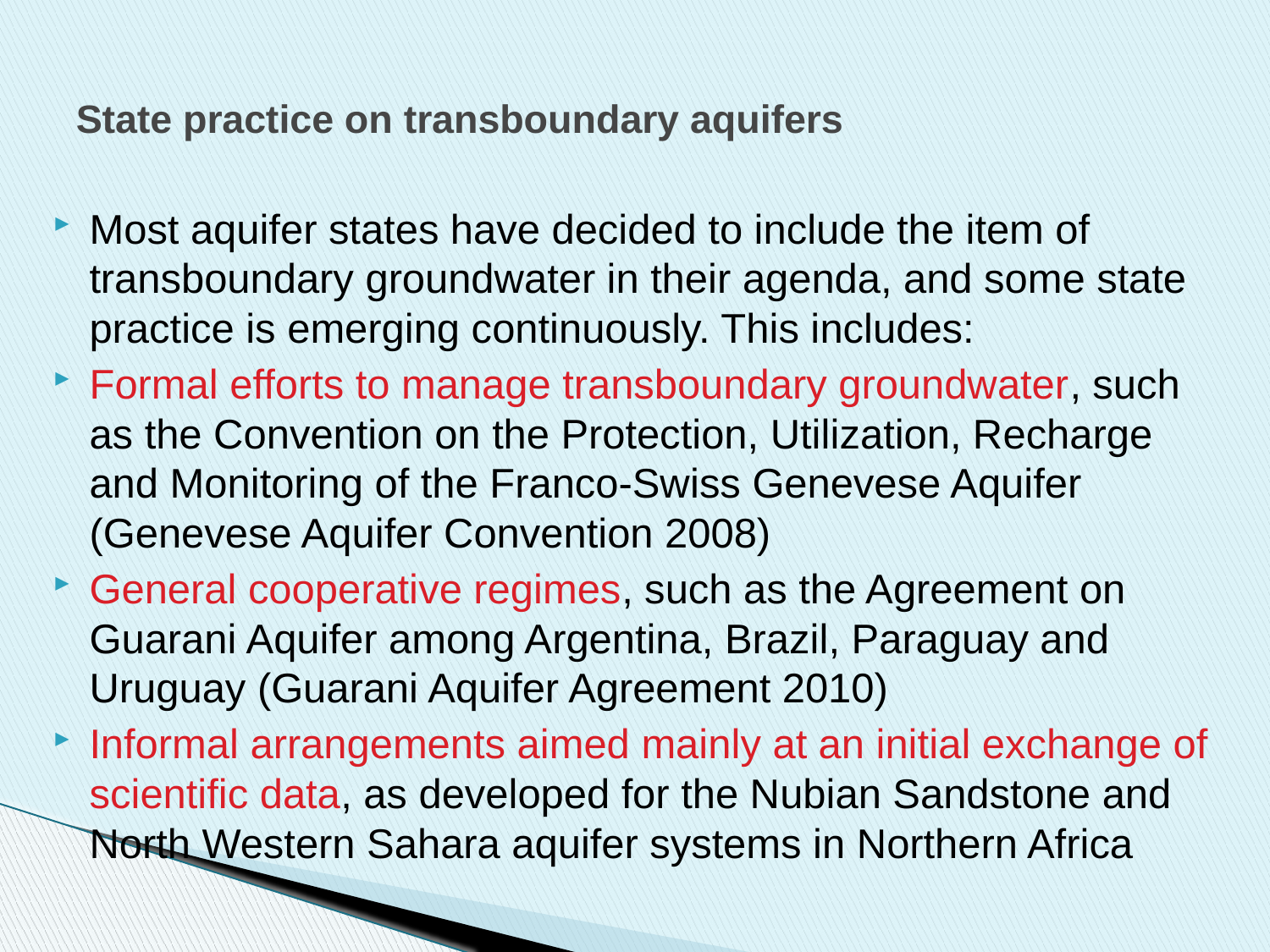

# State practice on transboundary aquifers
Most aquifer states have decided to include the item of transboundary groundwater in their agenda, and some state practice is emerging continuously. This includes:
Formal efforts to manage transboundary groundwater, such as the Convention on the Protection, Utilization, Recharge and Monitoring of the Franco-Swiss Genevese Aquifer (Genevese Aquifer Convention 2008)
General cooperative regimes, such as the Agreement on Guarani Aquifer among Argentina, Brazil, Paraguay and Uruguay (Guarani Aquifer Agreement 2010)
Informal arrangements aimed mainly at an initial exchange of scientific data, as developed for the Nubian Sandstone and North Western Sahara aquifer systems in Northern Africa